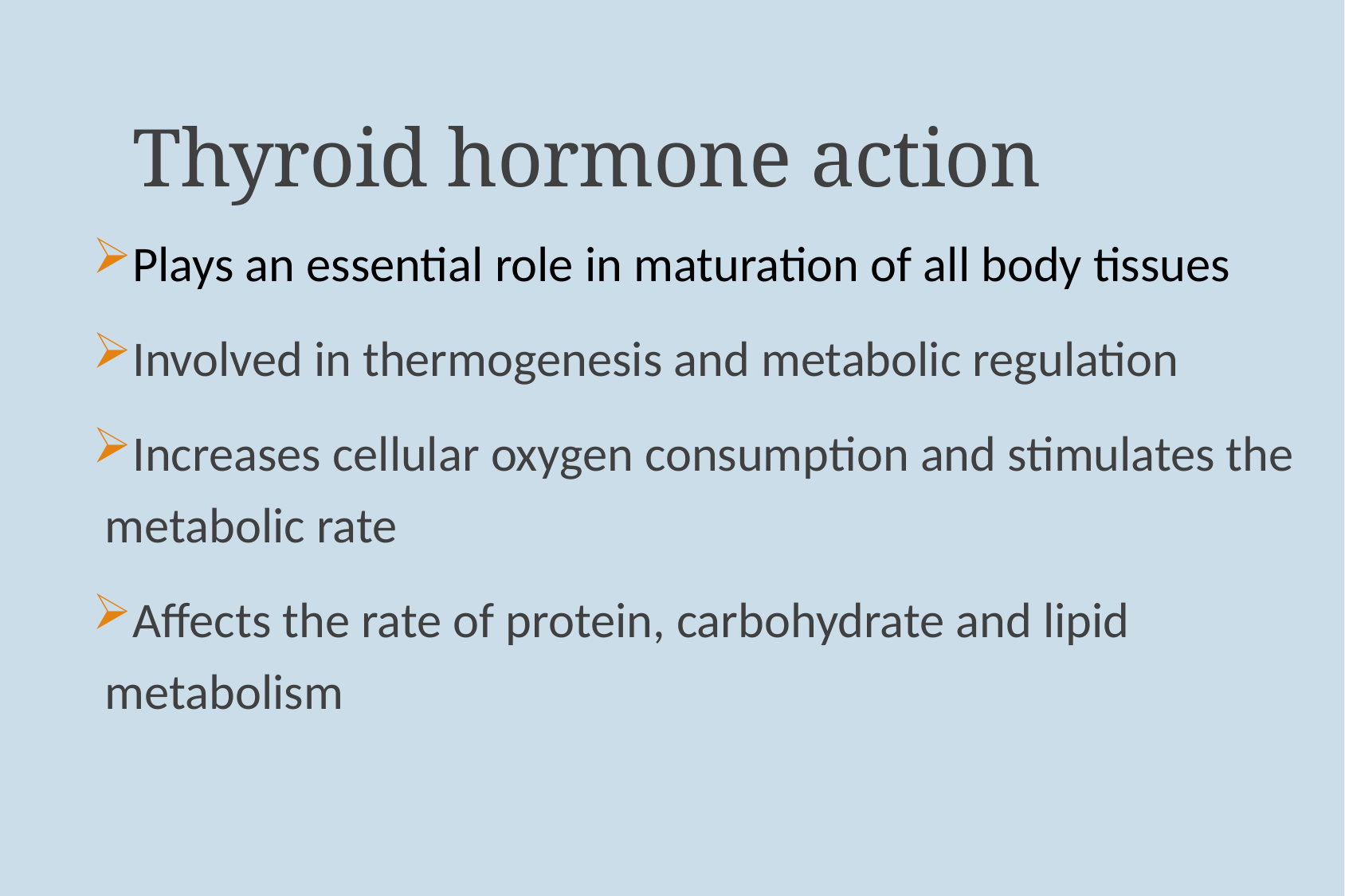

# Thyroid hormone action
Plays an essential role in maturation of all body tissues
Involved in thermogenesis and metabolic regulation
Increases cellular oxygen consumption and stimulates the metabolic rate
Affects the rate of protein, carbohydrate and lipid metabolism